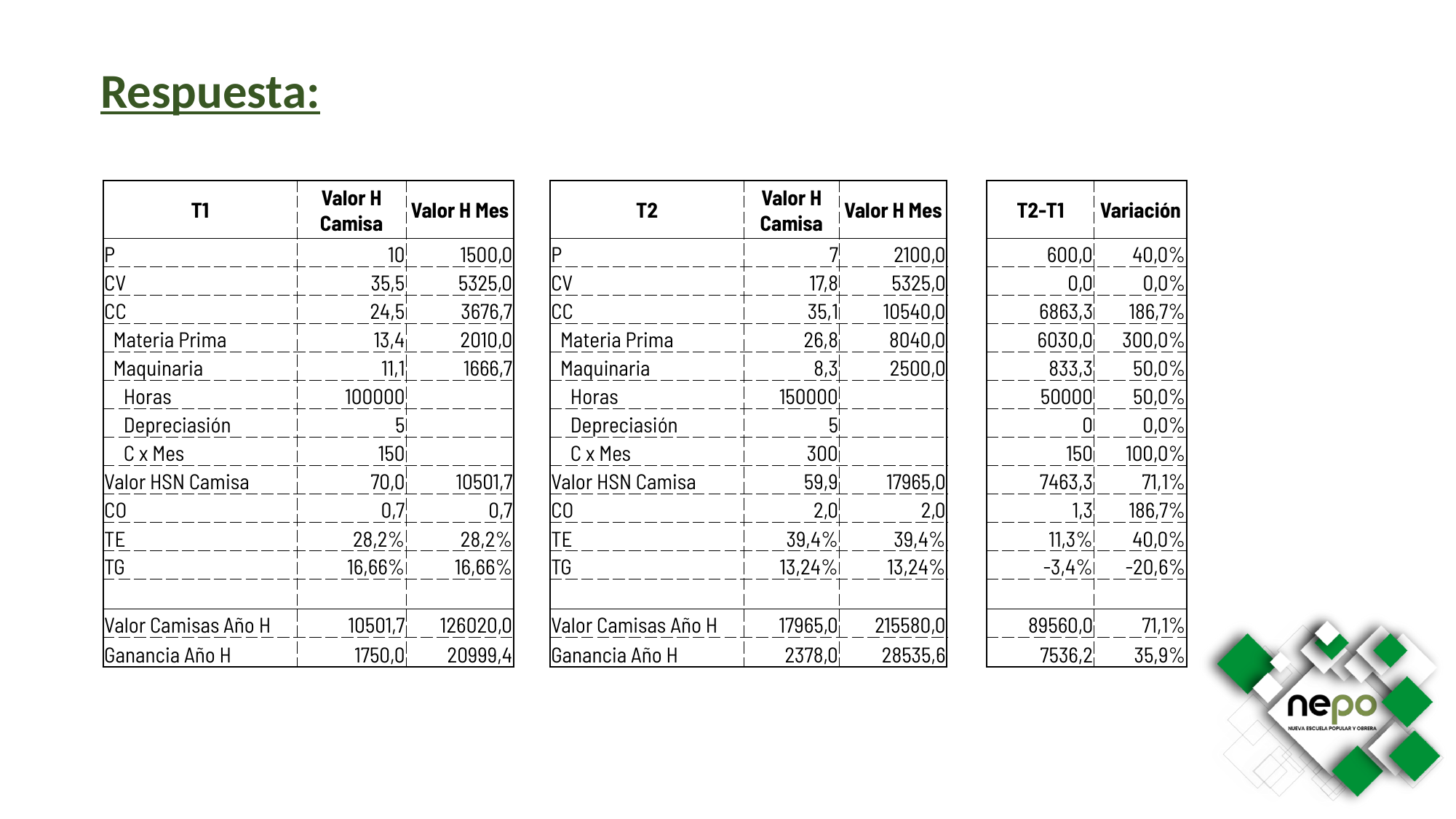

Respuesta:
| T1 | Valor H Camisa | Valor H Mes |  | T2 | Valor H Camisa | Valor H Mes |  | T2-T1 | Variación |
| --- | --- | --- | --- | --- | --- | --- | --- | --- | --- |
| P | 10 | 1500,0 |  | P | 7 | 2100,0 |  | 600,0 | 40,0% |
| CV | 35,5 | 5325,0 |  | CV | 17,8 | 5325,0 |  | 0,0 | 0,0% |
| CC | 24,5 | 3676,7 |  | CC | 35,1 | 10540,0 |  | 6863,3 | 186,7% |
| Materia Prima | 13,4 | 2010,0 |  | Materia Prima | 26,8 | 8040,0 |  | 6030,0 | 300,0% |
| Maquinaria | 11,1 | 1666,7 |  | Maquinaria | 8,3 | 2500,0 |  | 833,3 | 50,0% |
| Horas | 100000 |  |  | Horas | 150000 |  |  | 50000 | 50,0% |
| Depreciasión | 5 |  |  | Depreciasión | 5 |  |  | 0 | 0,0% |
| C x Mes | 150 |  |  | C x Mes | 300 |  |  | 150 | 100,0% |
| Valor HSN Camisa | 70,0 | 10501,7 |  | Valor HSN Camisa | 59,9 | 17965,0 |  | 7463,3 | 71,1% |
| CO | 0,7 | 0,7 |  | CO | 2,0 | 2,0 |  | 1,3 | 186,7% |
| TE | 28,2% | 28,2% |  | TE | 39,4% | 39,4% |  | 11,3% | 40,0% |
| TG | 16,66% | 16,66% |  | TG | 13,24% | 13,24% |  | -3,4% | -20,6% |
|  |  |  |  |  |  |  |  |  |  |
| Valor Camisas Año H | 10501,7 | 126020,0 |  | Valor Camisas Año H | 17965,0 | 215580,0 |  | 89560,0 | 71,1% |
| Ganancia Año H | 1750,0 | 20999,4 |  | Ganancia Año H | 2378,0 | 28535,6 |  | 7536,2 | 35,9% |